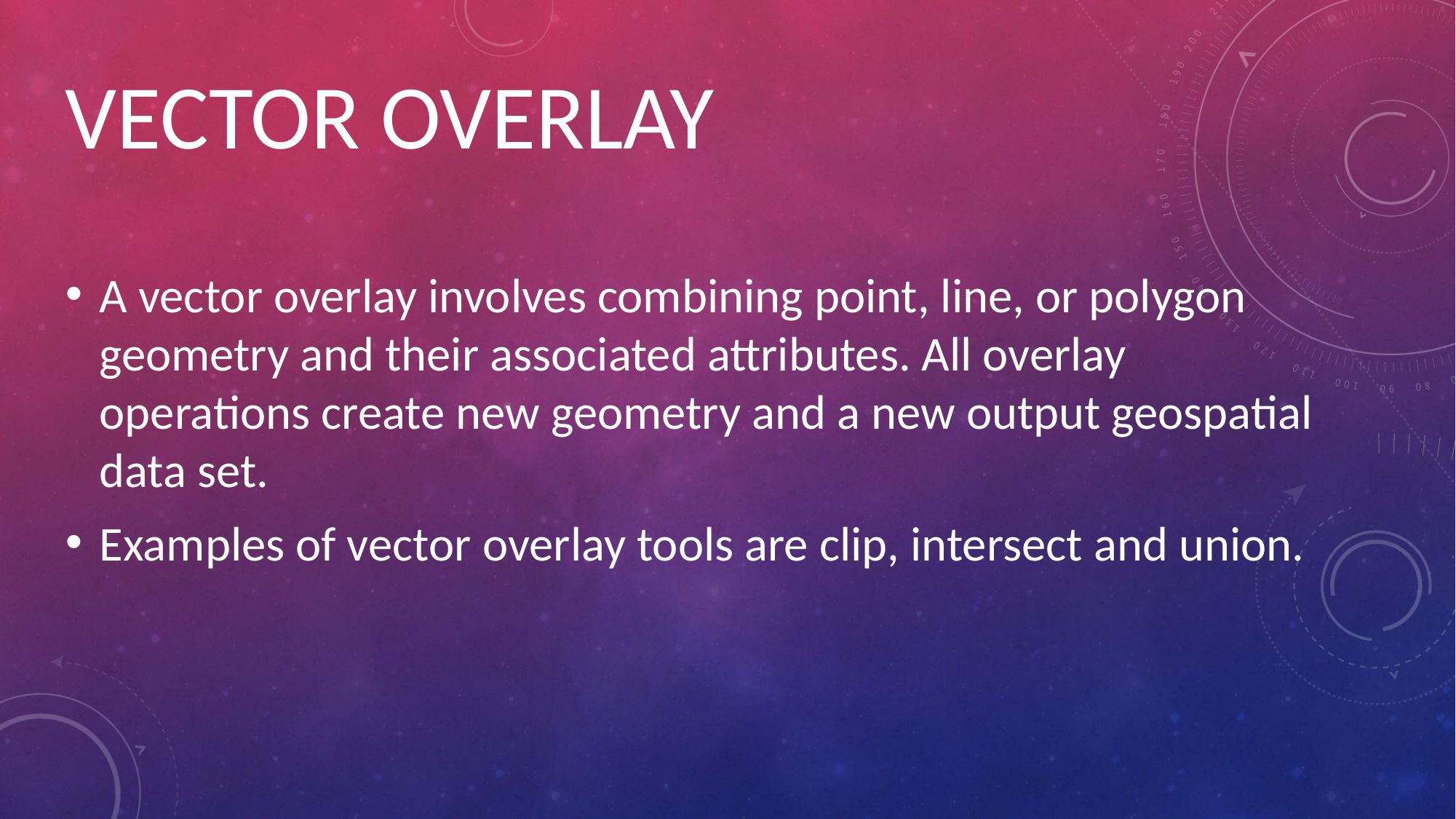

# Vector Overlay
A vector overlay involves combining point, line, or polygon geometry and their associated attributes. All overlay operations create new geometry and a new output geospatial data set.
Examples of vector overlay tools are clip, intersect and union.